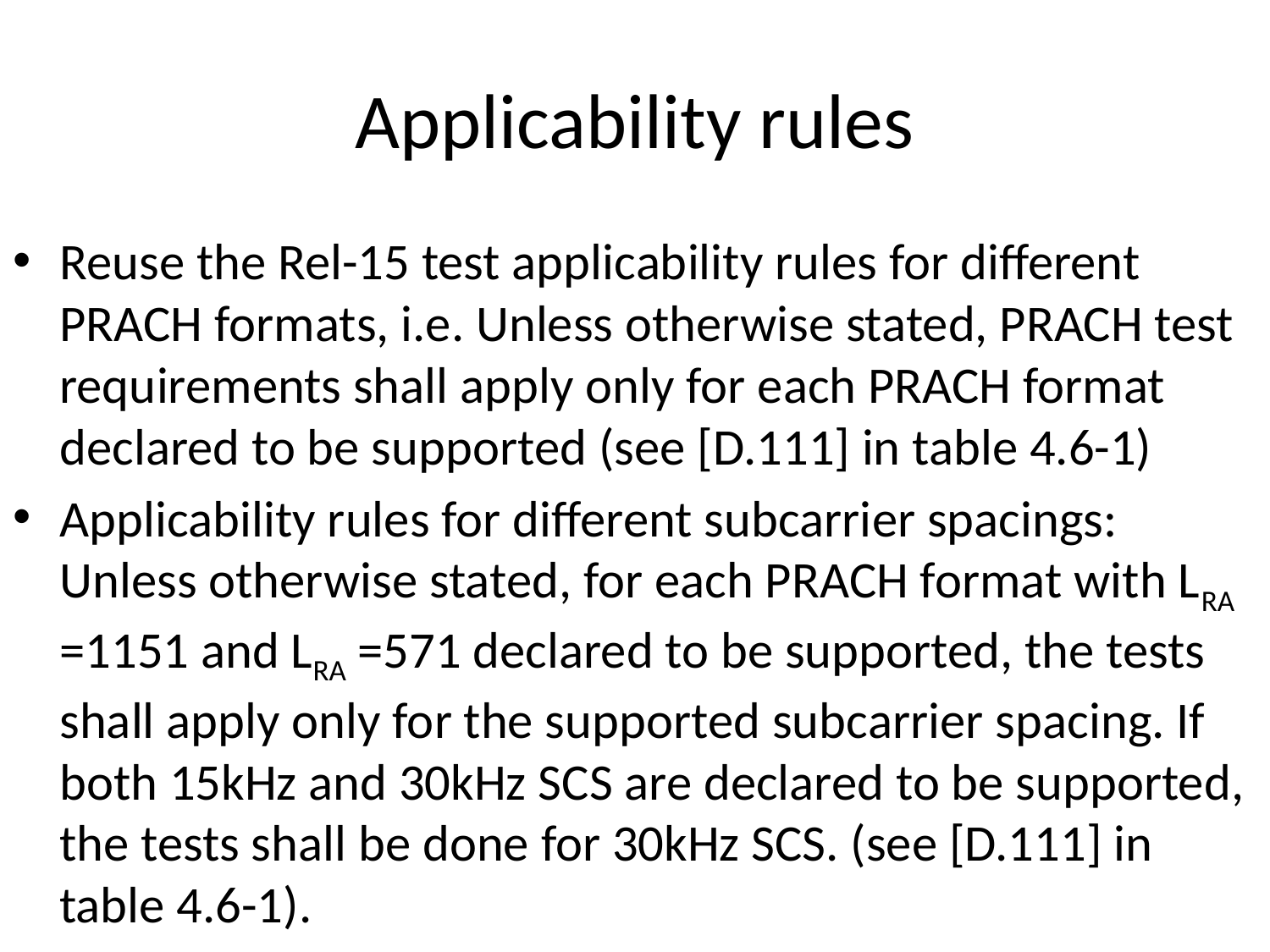

# Applicability rules
Reuse the Rel-15 test applicability rules for different PRACH formats, i.e. Unless otherwise stated, PRACH test requirements shall apply only for each PRACH format declared to be supported (see [D.111] in table 4.6-1)
Applicability rules for different subcarrier spacings: Unless otherwise stated, for each PRACH format with LRA =1151 and LRA =571 declared to be supported, the tests shall apply only for the supported subcarrier spacing. If both 15kHz and 30kHz SCS are declared to be supported, the tests shall be done for 30kHz SCS. (see [D.111] in table 4.6-1).